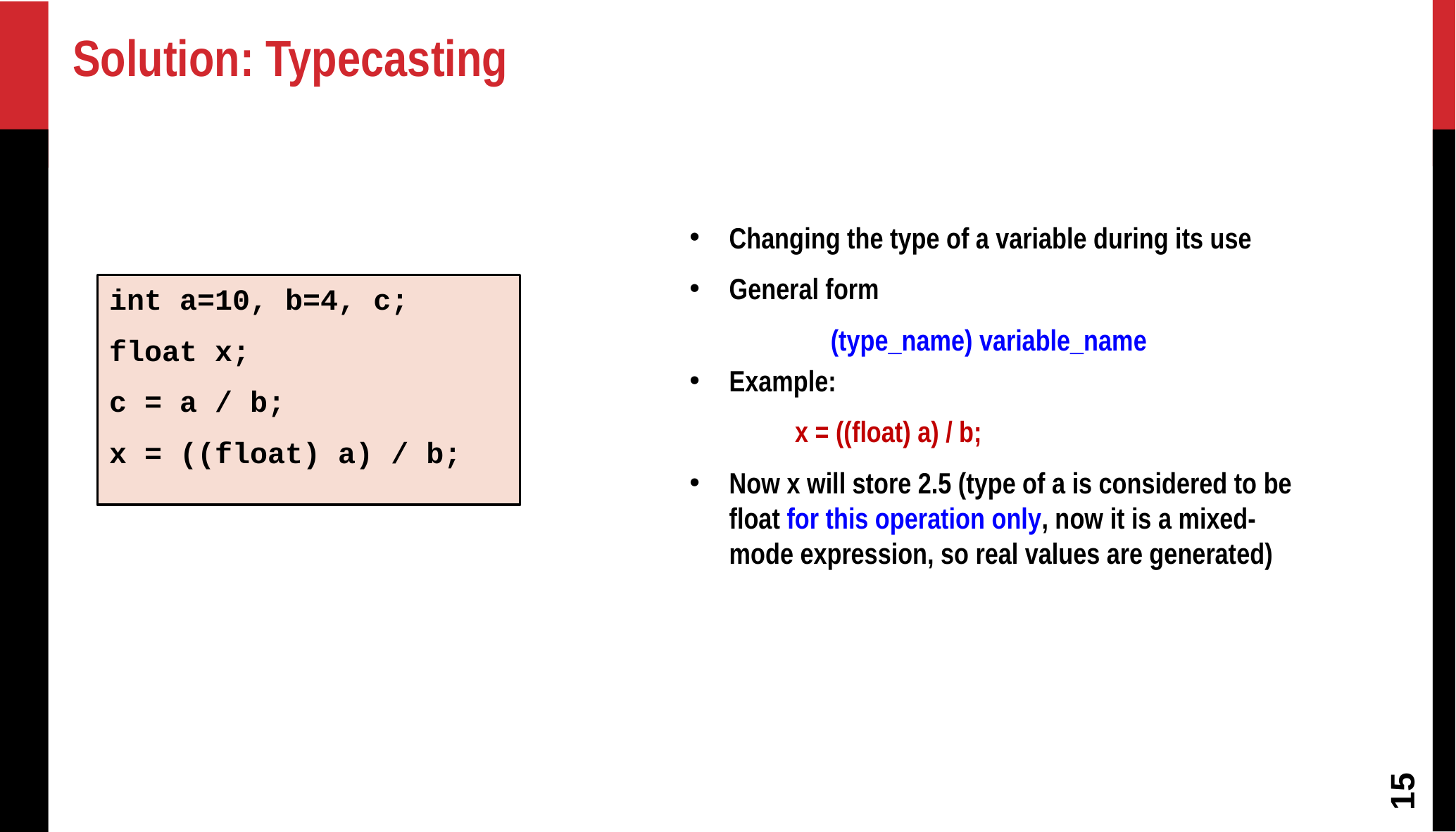

Solution: Typecasting
Changing the type of a variable during its use
General form
	(type_name) variable_name
Example:
	x = ((float) a) / b;
Now x will store 2.5 (type of a is considered to be float for this operation only, now it is a mixed-mode expression, so real values are generated)

int a=10, b=4, c;
float x;
c = a / b;
x = ((float) a) / b;

15